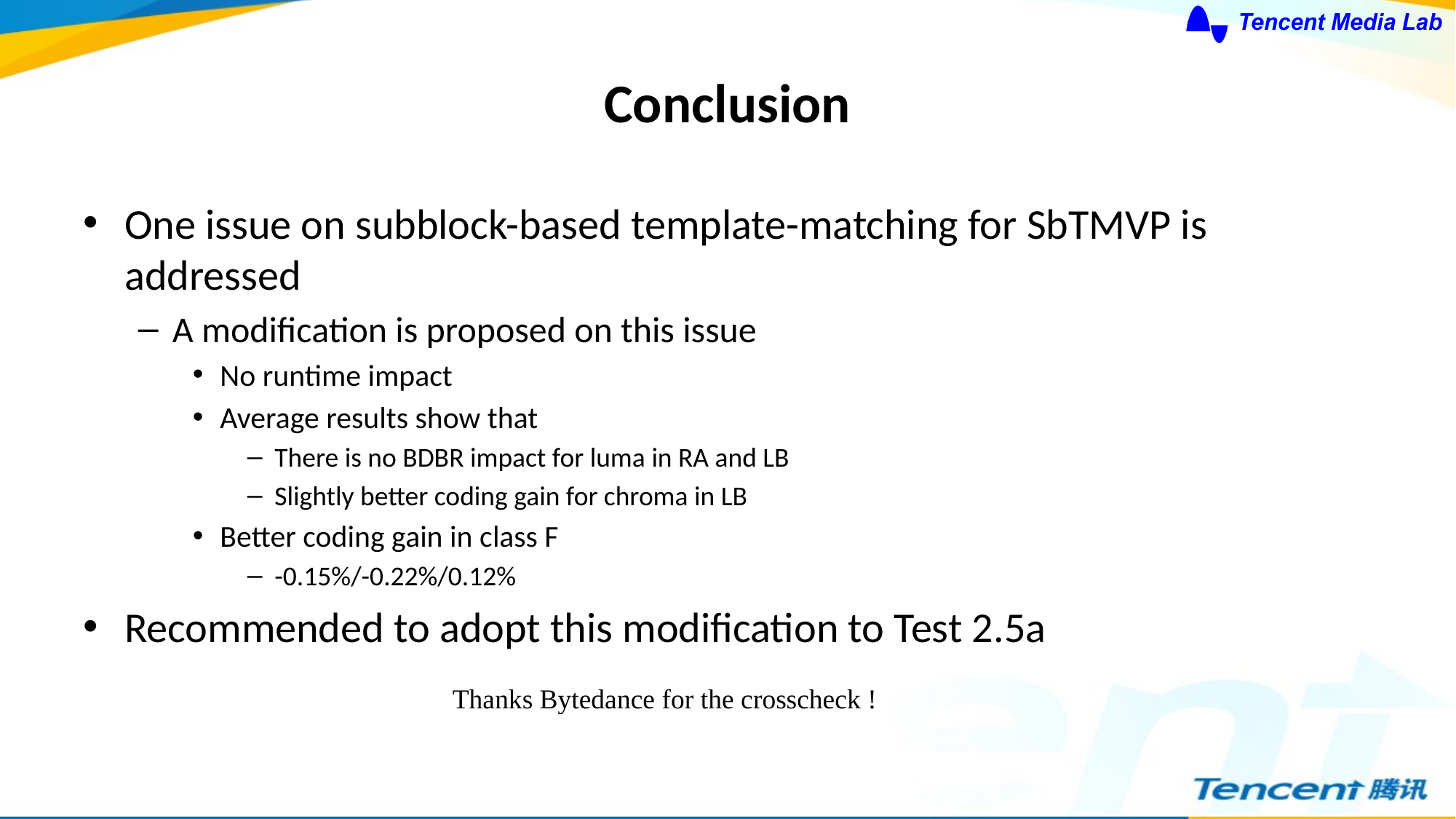

# Conclusion
One issue on subblock-based template-matching for SbTMVP is addressed
A modification is proposed on this issue
No runtime impact
Average results show that
There is no BDBR impact for luma in RA and LB
Slightly better coding gain for chroma in LB
Better coding gain in class F
-0.15%/-0.22%/0.12%
Recommended to adopt this modification to Test 2.5a
Thanks Bytedance for the crosscheck !